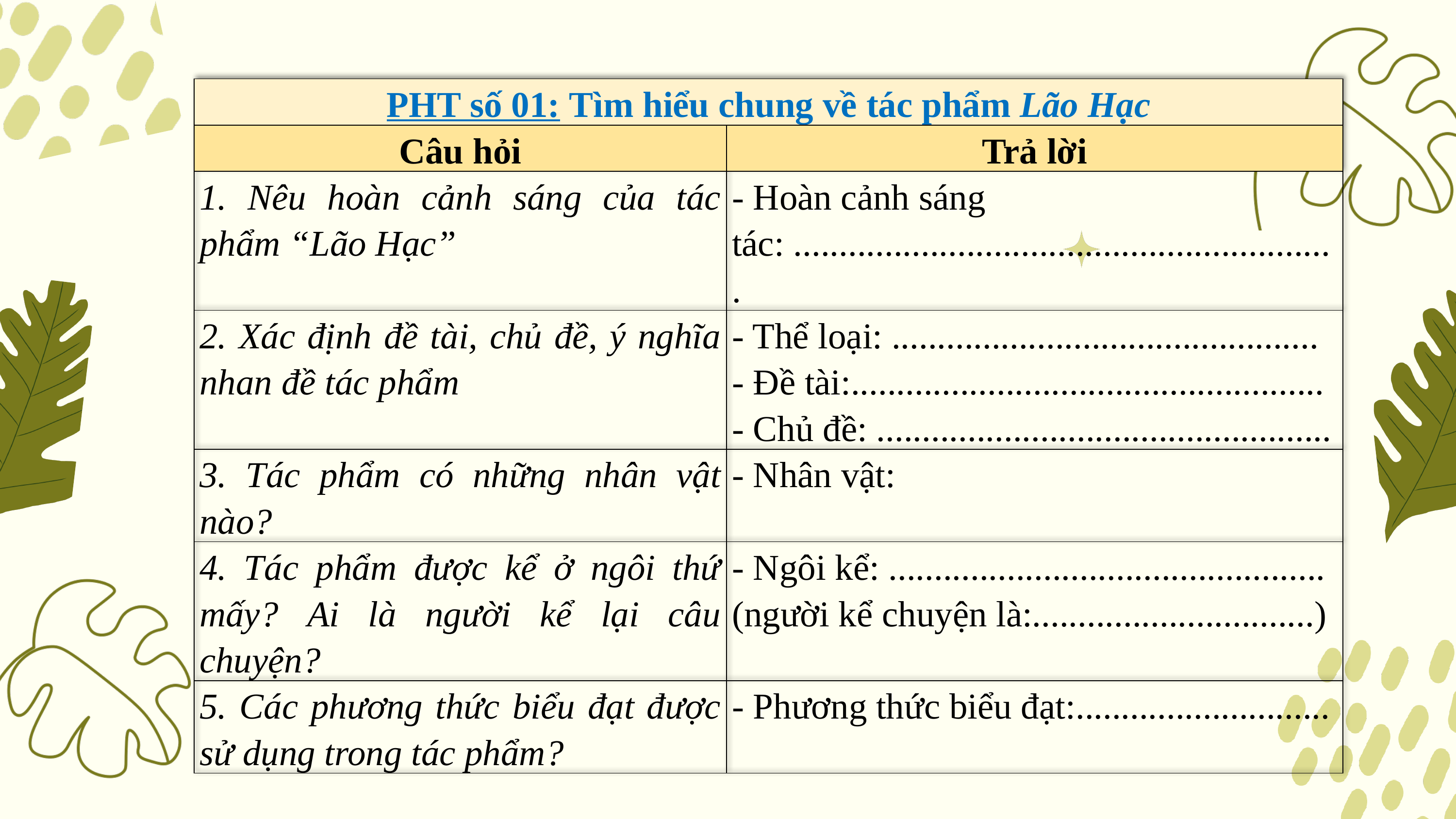

| PHT số 01: Tìm hiểu chung về tác phẩm Lão Hạc |  |
| --- | --- |
| Câu hỏi | Trả lời |
| 1. Nêu hoàn cảnh sáng của tác phẩm “Lão Hạc” | - Hoàn cảnh sáng tác: ............................................................ |
| 2. Xác định đề tài, chủ đề, ý nghĩa nhan đề tác phẩm | - Thể loại: ............................................... - Đề tài:.................................................... - Chủ đề: .................................................. |
| 3. Tác phẩm có những nhân vật nào? | - Nhân vật: |
| 4. Tác phẩm được kể ở ngôi thứ mấy? Ai là người kể lại câu chuyện? | - Ngôi kể: ................................................ (người kể chuyện là:...............................) |
| 5. Các phương thức biểu đạt được sử dụng trong tác phẩm? | - Phương thức biểu đạt:............................ |